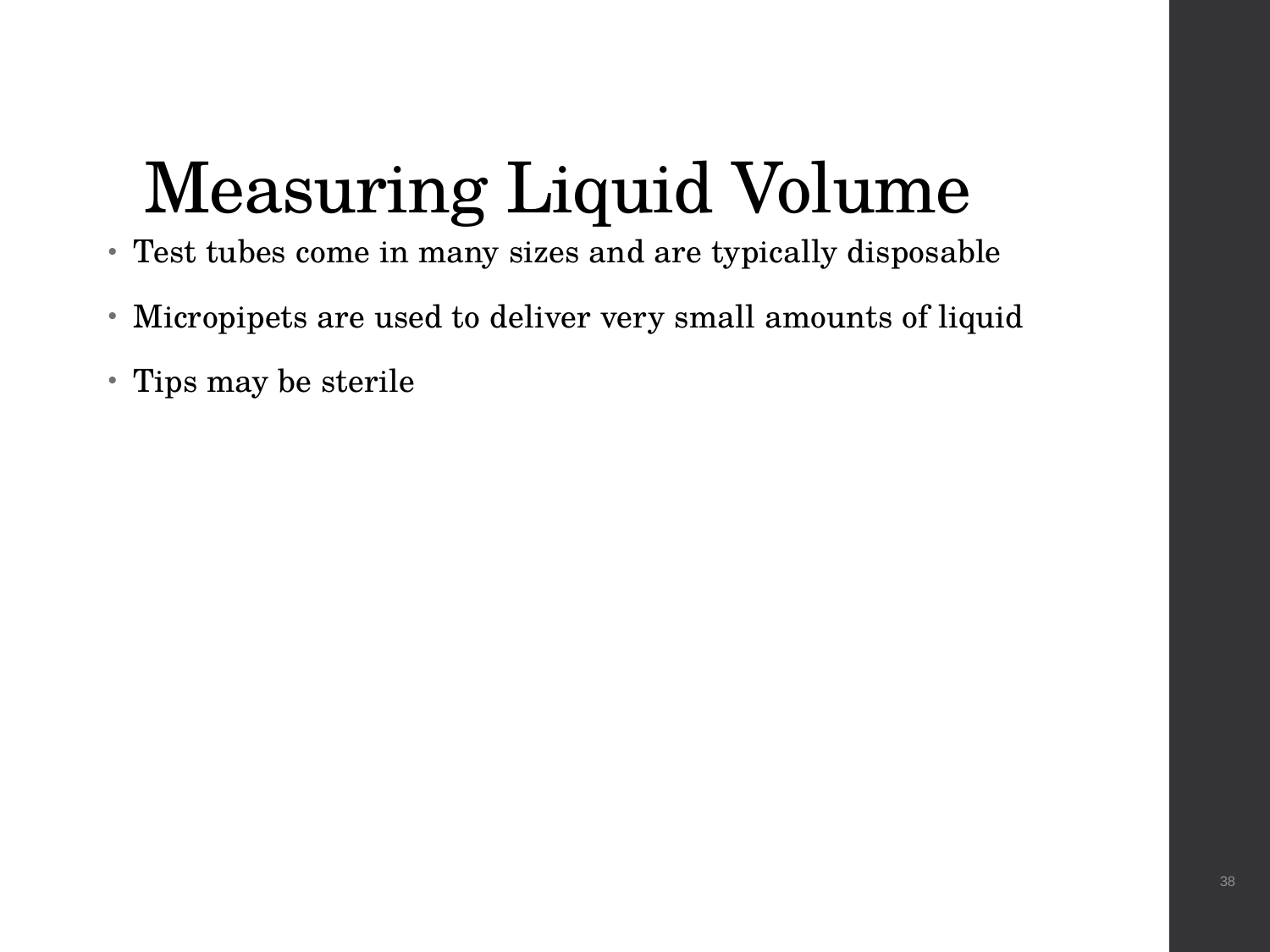

# Measuring Liquid Volume
Test tubes come in many sizes and are typically disposable
Micropipets are used to deliver very small amounts of liquid
Tips may be sterile
 38